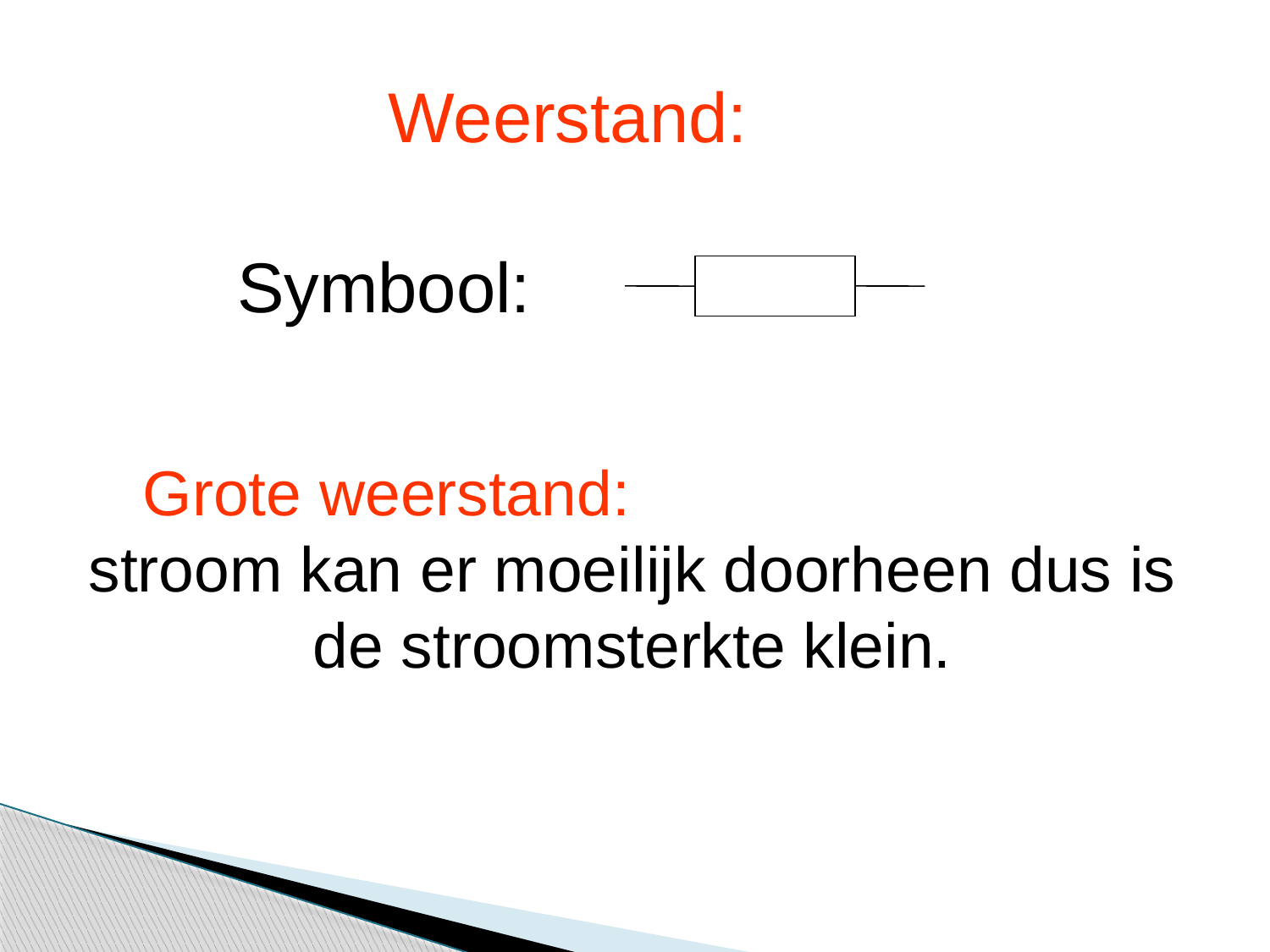

Weerstand:
Symbool:

Grote weerstand:                             stroom kan er moeilijk doorheen dus is de stroomsterkte klein.